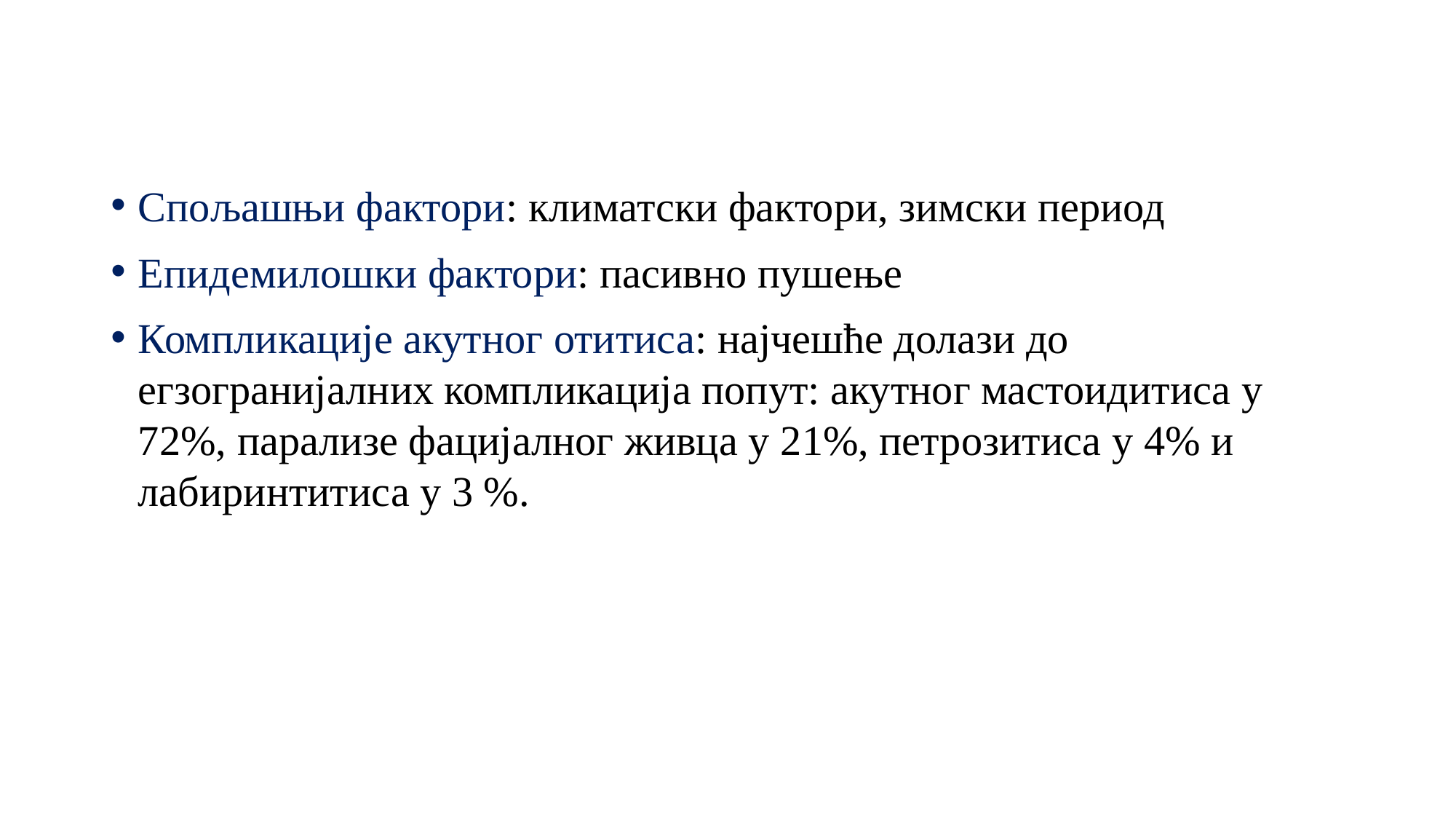

Спољашњи фактори: климатски фактори, зимски период
Епидемилошки фактори: пасивно пушење
Компликације акутног отитиса: најчешће долази до егзогранијалних компликација попут: акутног мастоидитиса у 72%, парализе фацијалног живца у 21%, петрозитиса у 4% и лабиринтитиса у 3 %.